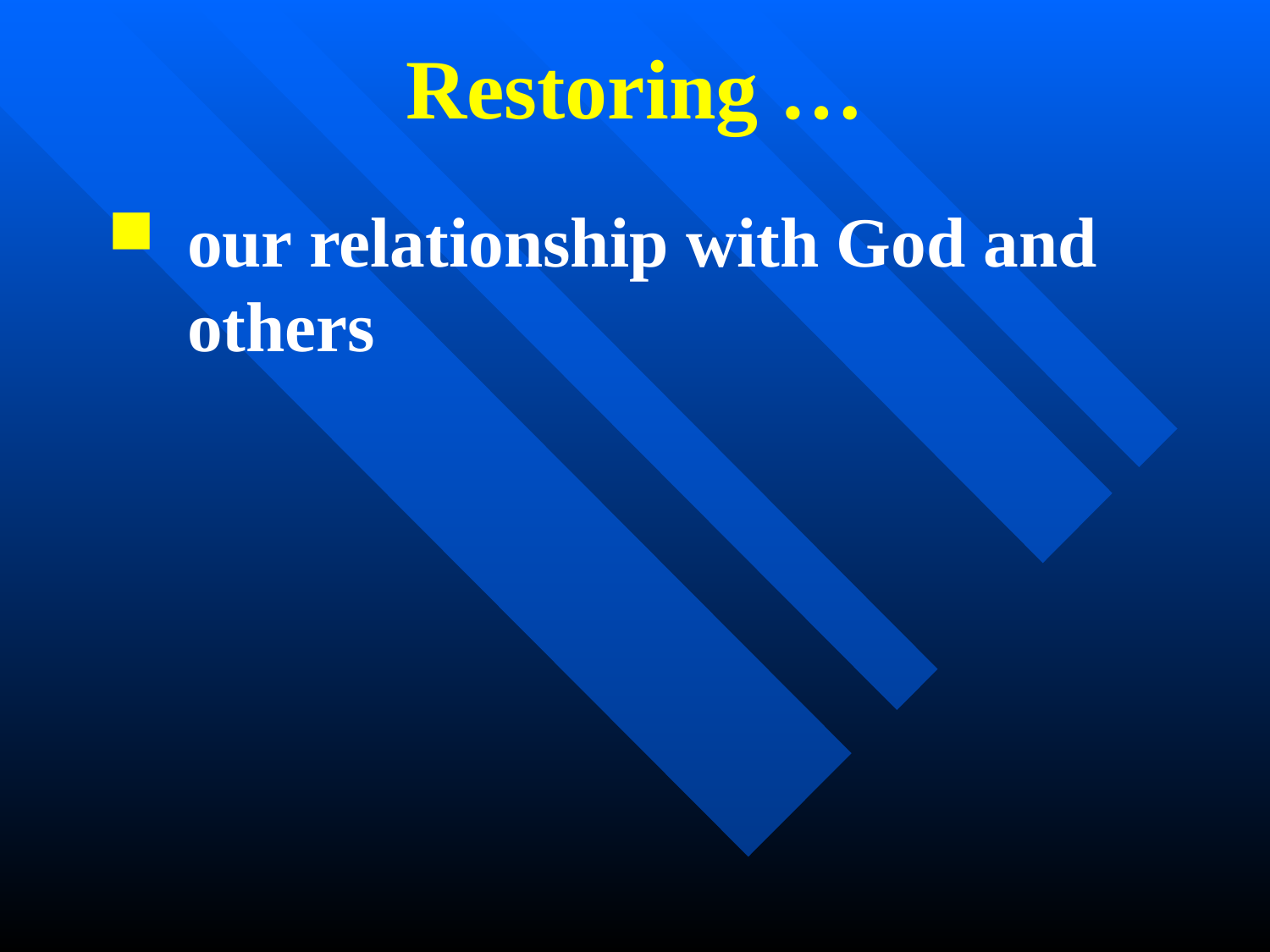

# Restoring …
our relationship with God and others